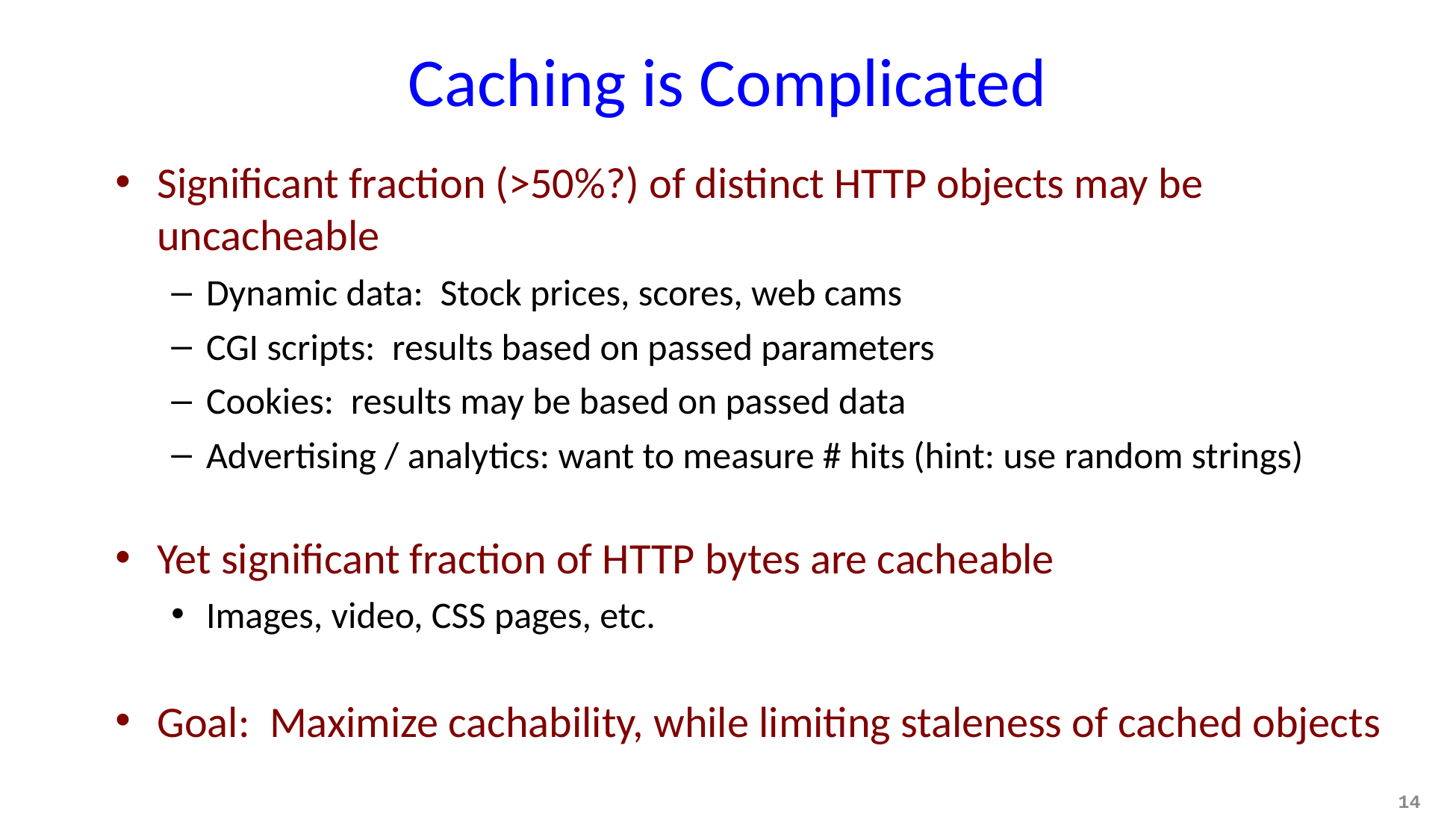

Caching is Complicated
Significant fraction (>50%?) of distinct HTTP objects may be uncacheable
Dynamic data:  Stock prices, scores, web cams
CGI scripts:  results based on passed parameters
Cookies:  results may be based on passed data
Advertising / analytics: want to measure # hits (hint: use random strings)

Yet significant fraction of HTTP bytes are cacheable
Images, video, CSS pages, etc.

Goal:  Maximize cachability, while limiting staleness of cached objects
14